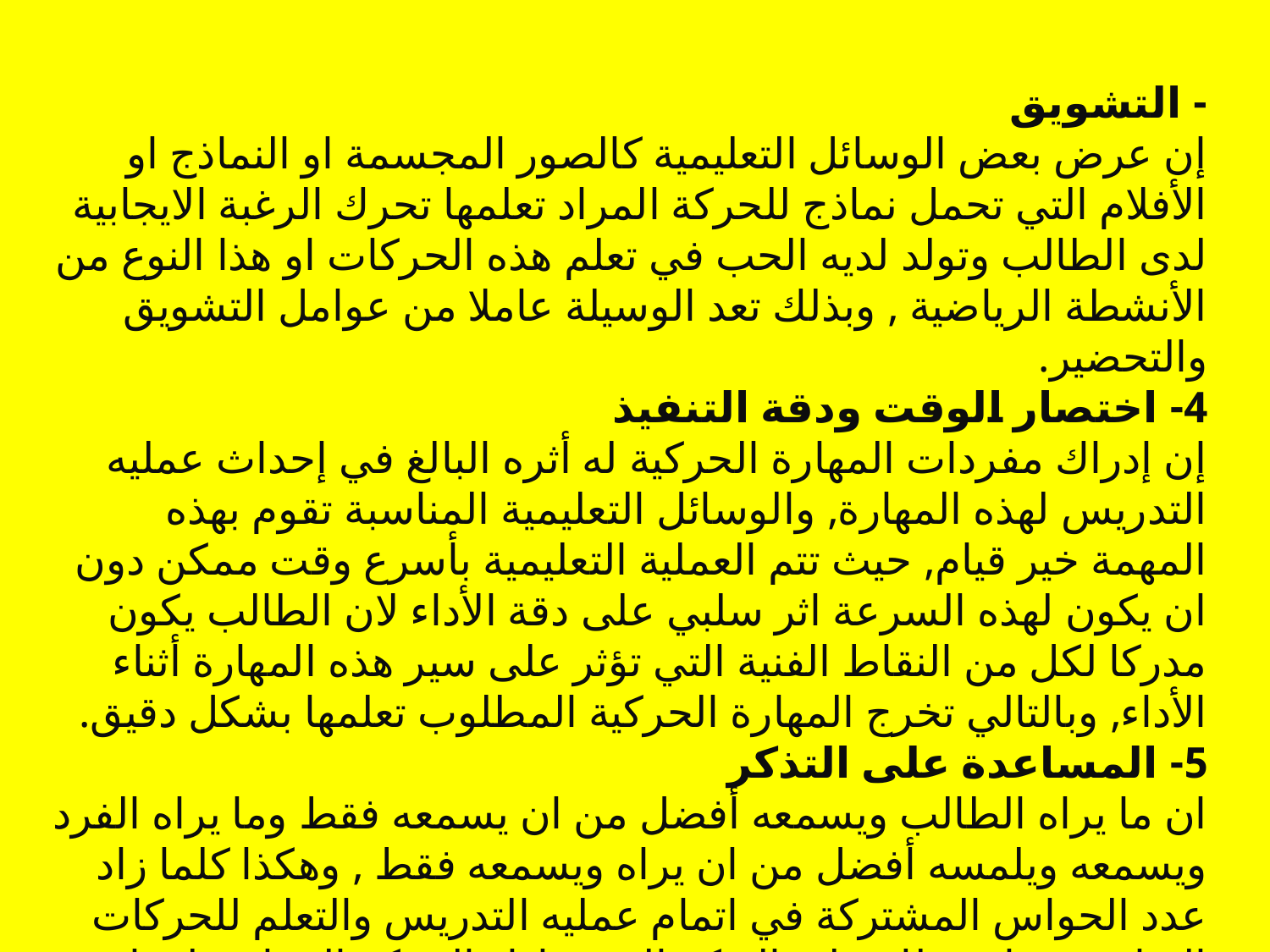

- التشويق
إن عرض بعض الوسائل التعليمية كالصور المجسمة او النماذج او الأفلام التي تحمل نماذج للحركة المراد تعلمها تحرك الرغبة الايجابية لدى الطالب وتولد لديه الحب في تعلم هذه الحركات او هذا النوع من الأنشطة الرياضية , وبذلك تعد الوسيلة عاملا من عوامل التشويق والتحضير.
4- اختصار الوقت ودقة التنفيذ
إن إدراك مفردات المهارة الحركية له أثره البالغ في إحداث عمليه التدريس لهذه المهارة, والوسائل التعليمية المناسبة تقوم بهذه المهمة خير قيام, حيث تتم العملية التعليمية بأسرع وقت ممكن دون ان يكون لهذه السرعة اثر سلبي على دقة الأداء لان الطالب يكون مدركا لكل من النقاط الفنية التي تؤثر على سير هذه المهارة أثناء الأداء, وبالتالي تخرج المهارة الحركية المطلوب تعلمها بشكل دقيق.
5- المساعدة على التذكر
ان ما يراه الطالب ويسمعه أفضل من ان يسمعه فقط وما يراه الفرد ويسمعه ويلمسه أفضل من ان يراه ويسمعه فقط , وهكذا كلما زاد عدد الحواس المشتركة في اتمام عمليه التدريس والتعلم للحركات الرياضية ساعد ذلك على التذكر الجيد واداء الحركة المراد تعلمها بصورة أفضل.